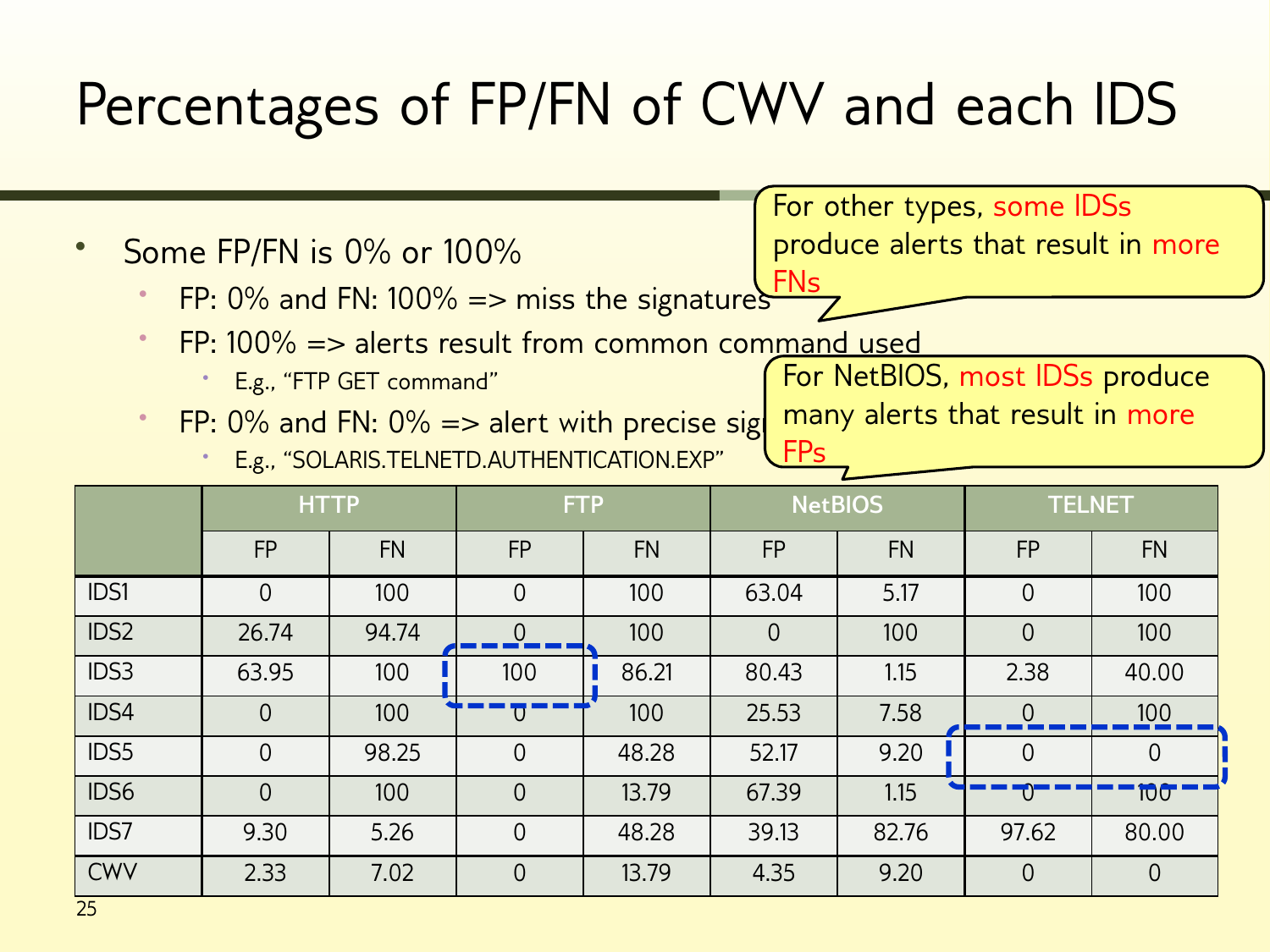

# Percentages of FP/FN of CWV and each IDS
For other types, some IDSs produce alerts that result in more FNs
Some FP/FN is 0% or 100%
FP: 0% and FN: 100% => miss the signatures
FP: 100% => alerts result from common command used
E.g., “FTP GET command”
FP: 0% and FN: 0% => alert with precise signature
E.g., “SOLARIS.TELNETD.AUTHENTICATION.EXP”

For NetBIOS, most IDSs produce many alerts that result in more FPs
|  | HTTP |  | FTP |  | NetBIOS |  | TELNET |  |
| --- | --- | --- | --- | --- | --- | --- | --- | --- |
|  | FP | FN | FP | FN | FP | FN | FP | FN |
| IDS1 | 0 | 100 | 0 | 100 | 63.04 | 5.17 | 0 | 100 |
| IDS2 | 26.74 | 94.74 | 0 | 100 | 0 | 100 | 0 | 100 |
| IDS3 | 63.95 | 100 | 100 | 86.21 | 80.43 | 1.15 | 2.38 | 40.00 |
| IDS4 | 0 | 100 | 0 | 100 | 25.53 | 7.58 | 0 | 100 |
| IDS5 | 0 | 98.25 | 0 | 48.28 | 52.17 | 9.20 | 0 | 0 |
| IDS6 | 0 | 100 | 0 | 13.79 | 67.39 | 1.15 | 0 | 100 |
| IDS7 | 9.30 | 5.26 | 0 | 48.28 | 39.13 | 82.76 | 97.62 | 80.00 |
| CWV | 2.33 | 7.02 | 0 | 13.79 | 4.35 | 9.20 | 0 | 0 |

25